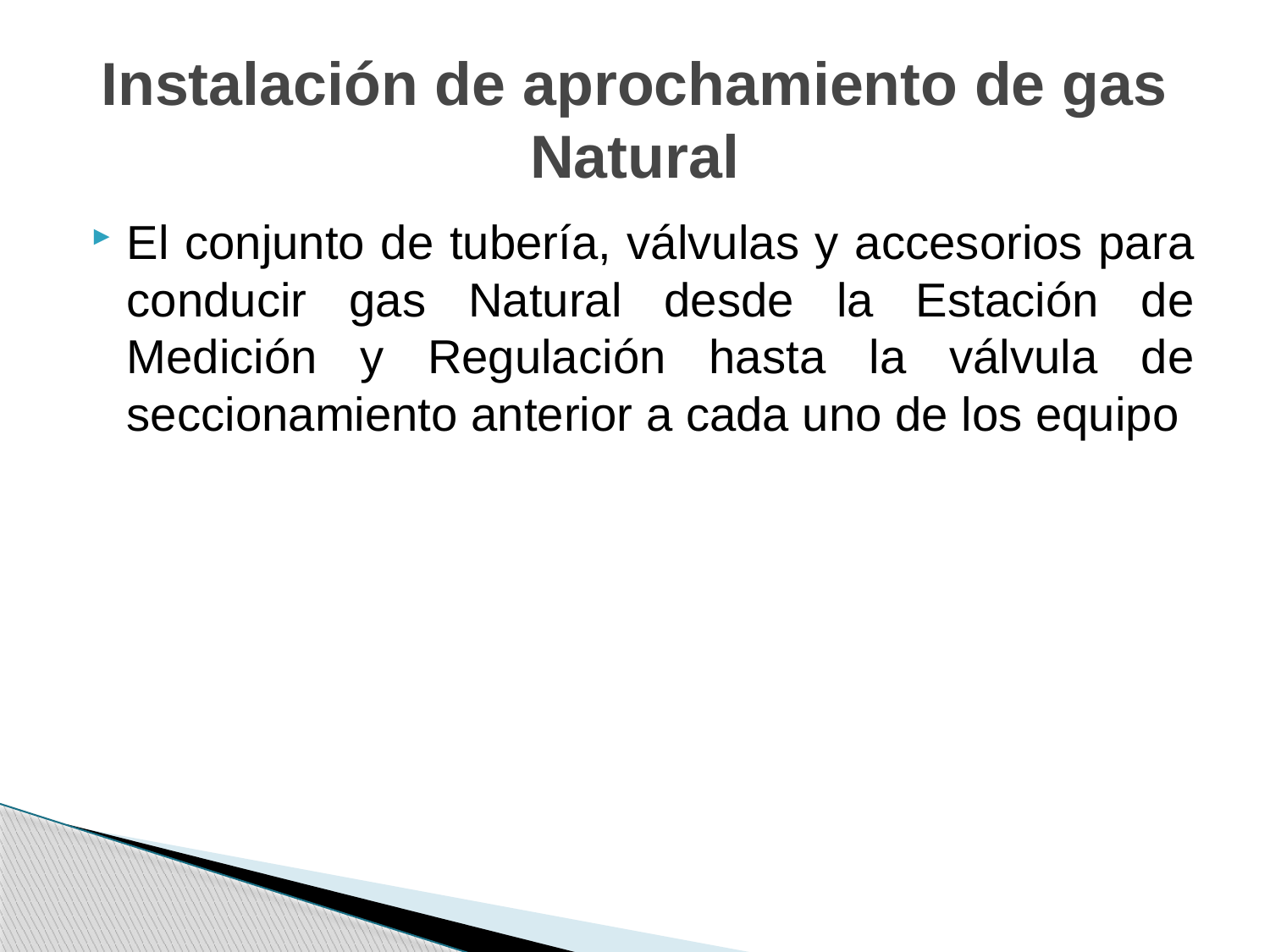

# Instalación de aprochamiento de gas Natural
El conjunto de tubería, válvulas y accesorios para conducir gas Natural desde la Estación de Medición y Regulación hasta la válvula de seccionamiento anterior a cada uno de los equipo